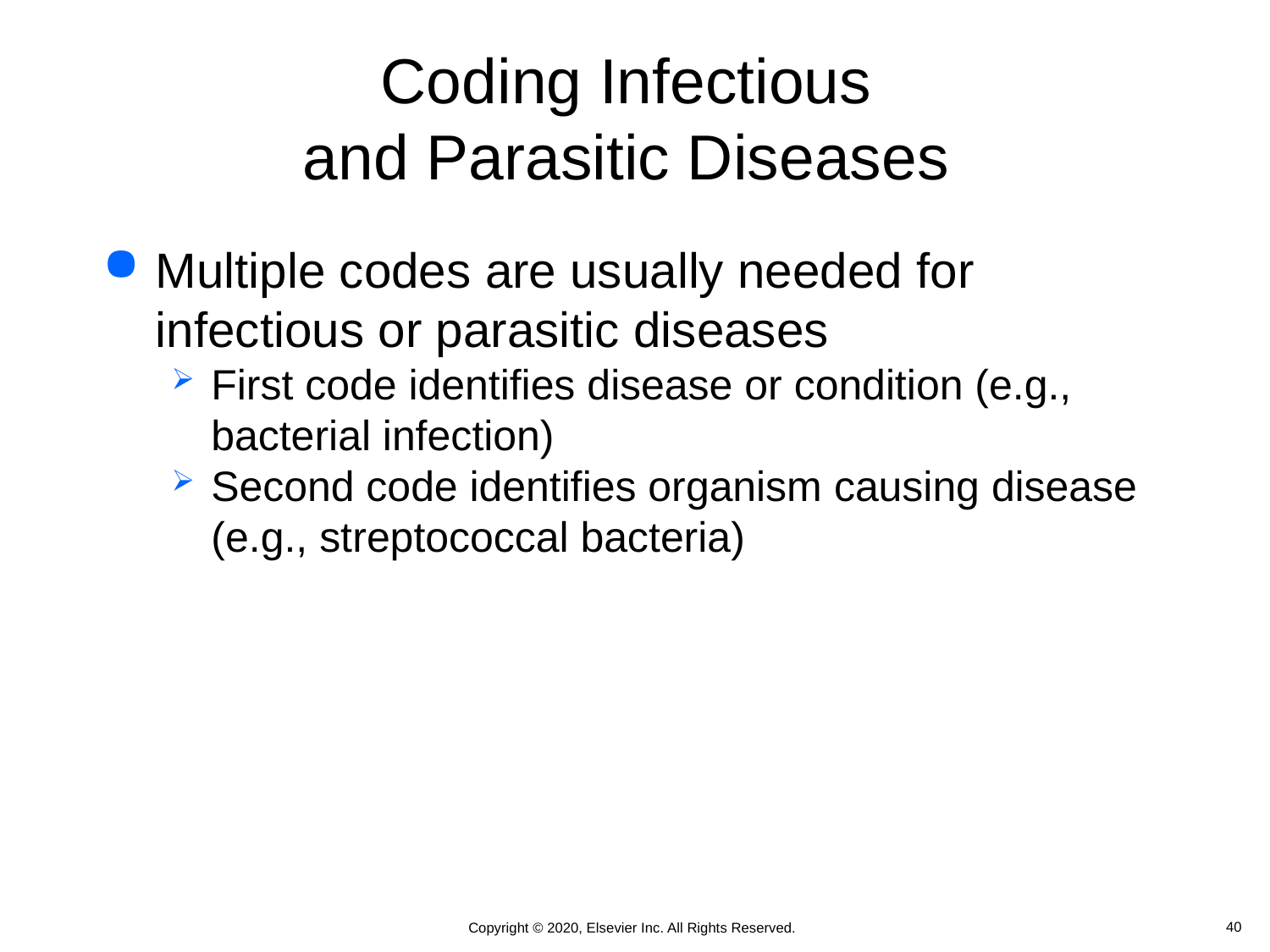

# Coding Infectious and Parasitic Diseases
Multiple codes are usually needed for infectious or parasitic diseases
First code identifies disease or condition (e.g., bacterial infection)
Second code identifies organism causing disease (e.g., streptococcal bacteria)

 40